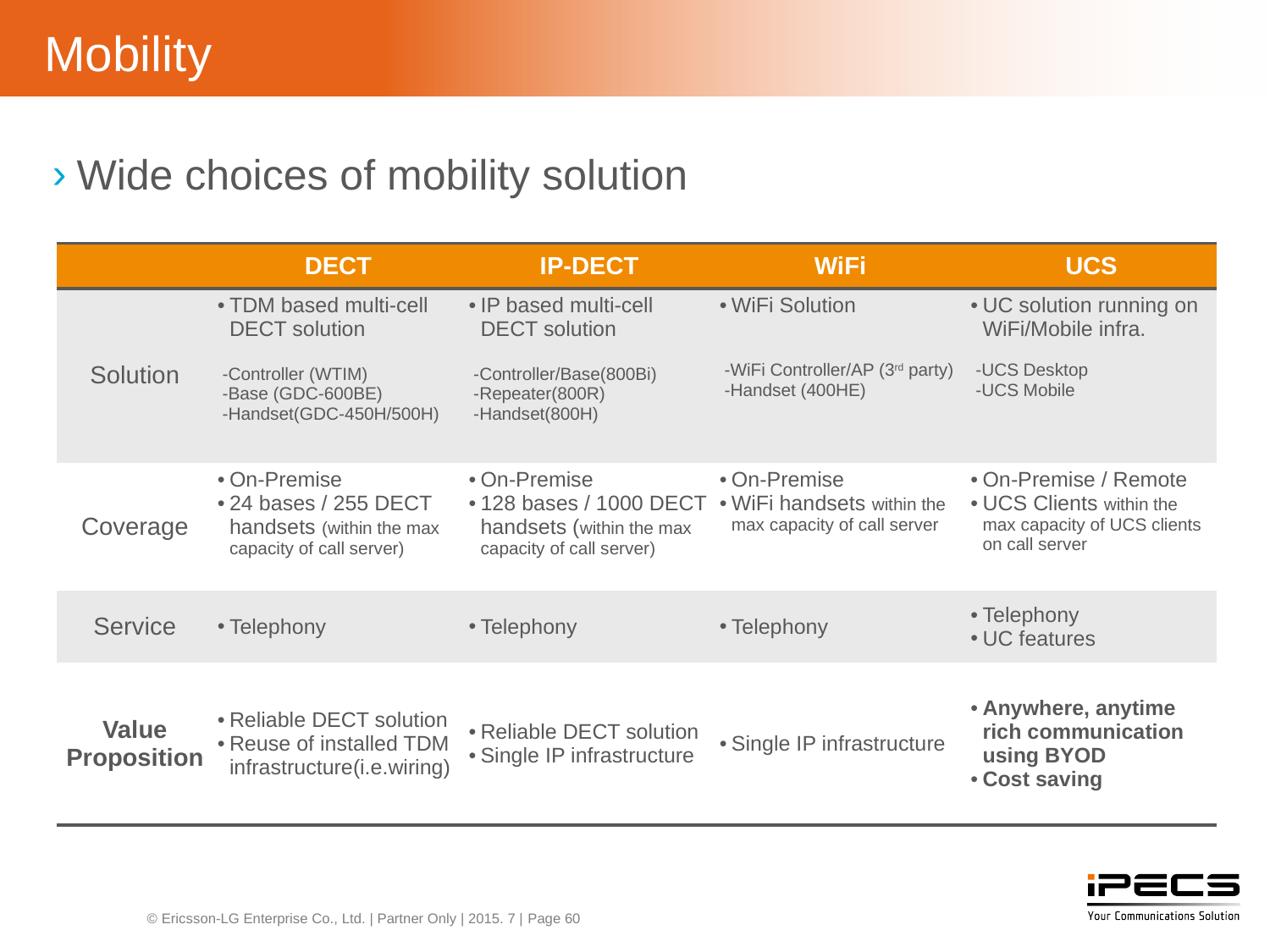

# Mobility
Wide choices of mobility solution
|  | DECT | IP-DECT | WiFi | UCS |
| --- | --- | --- | --- | --- |
| Solution | TDM based multi-cell DECT solution -Controller (WTIM) -Base (GDC-600BE) -Handset(GDC-450H/500H) | IP based multi-cell DECT solution -Controller/Base(800Bi) -Repeater(800R) -Handset(800H) | WiFi Solution -WiFi Controller/AP (3rd party) -Handset (400HE) | UC solution running on WiFi/Mobile infra. -UCS Desktop -UCS Mobile |
| Coverage | On-Premise 24 bases / 255 DECT handsets (within the max capacity of call server) | On-Premise 128 bases / 1000 DECT handsets (within the max capacity of call server) | On-Premise WiFi handsets within the max capacity of call server | On-Premise / Remote UCS Clients within the max capacity of UCS clients on call server |
| Service | Telephony | Telephony | Telephony | Telephony UC features |
| Value Proposition | Reliable DECT solution Reuse of installed TDM infrastructure(i.e.wiring) | Reliable DECT solution Single IP infrastructure | Single IP infrastructure | Anywhere, anytime rich communication using BYOD Cost saving |